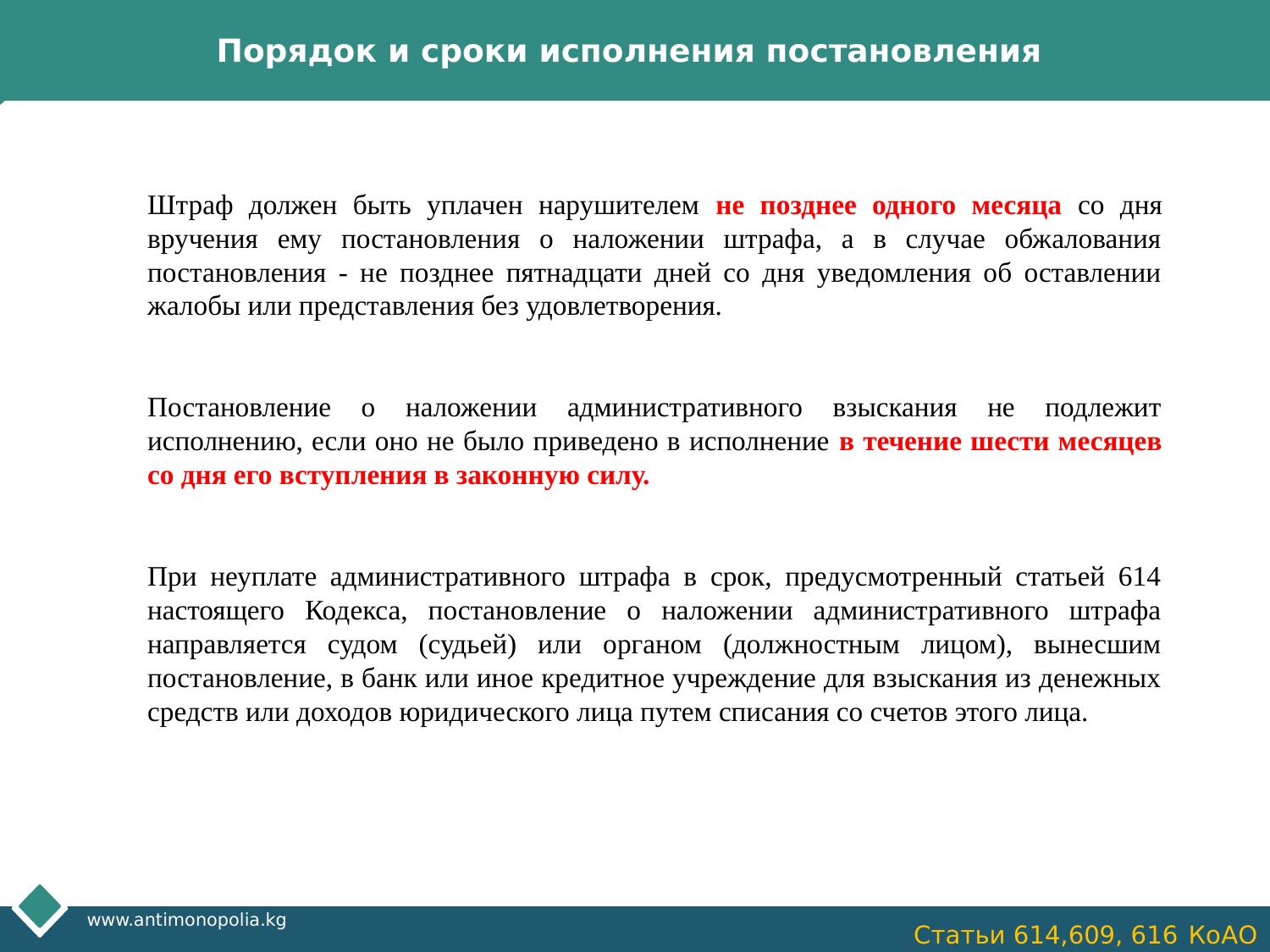

Порядок и сроки исполнения постановления

Штраф должен быть уплачен нарушителем не позднее одного месяца со дня вручения ему постановления о наложении штрафа, а в случае обжалования постановления - не позднее пятнадцати дней со дня уведомления об оставлении жалобы или представления без удовлетворения.

Постановление о наложении административного взыскания не подлежит исполнению, если оно не было приведено в исполнение в течение шести месяцев со дня его вступления в законную силу.

При неуплате административного штрафа в срок, предусмотренный статьей 614 настоящего Кодекса, постановление о наложении административного штрафа направляется судом (судьей) или органом (должностным лицом), вынесшим постановление, в банк или иное кредитное учреждение для взыскания из денежных средств или доходов юридического лица путем списания со счетов этого лица.

www.antimonopolia.kg
 Статьи 614,609, 616 КоАО
Company Logo
http://ppt.prtxt.ru